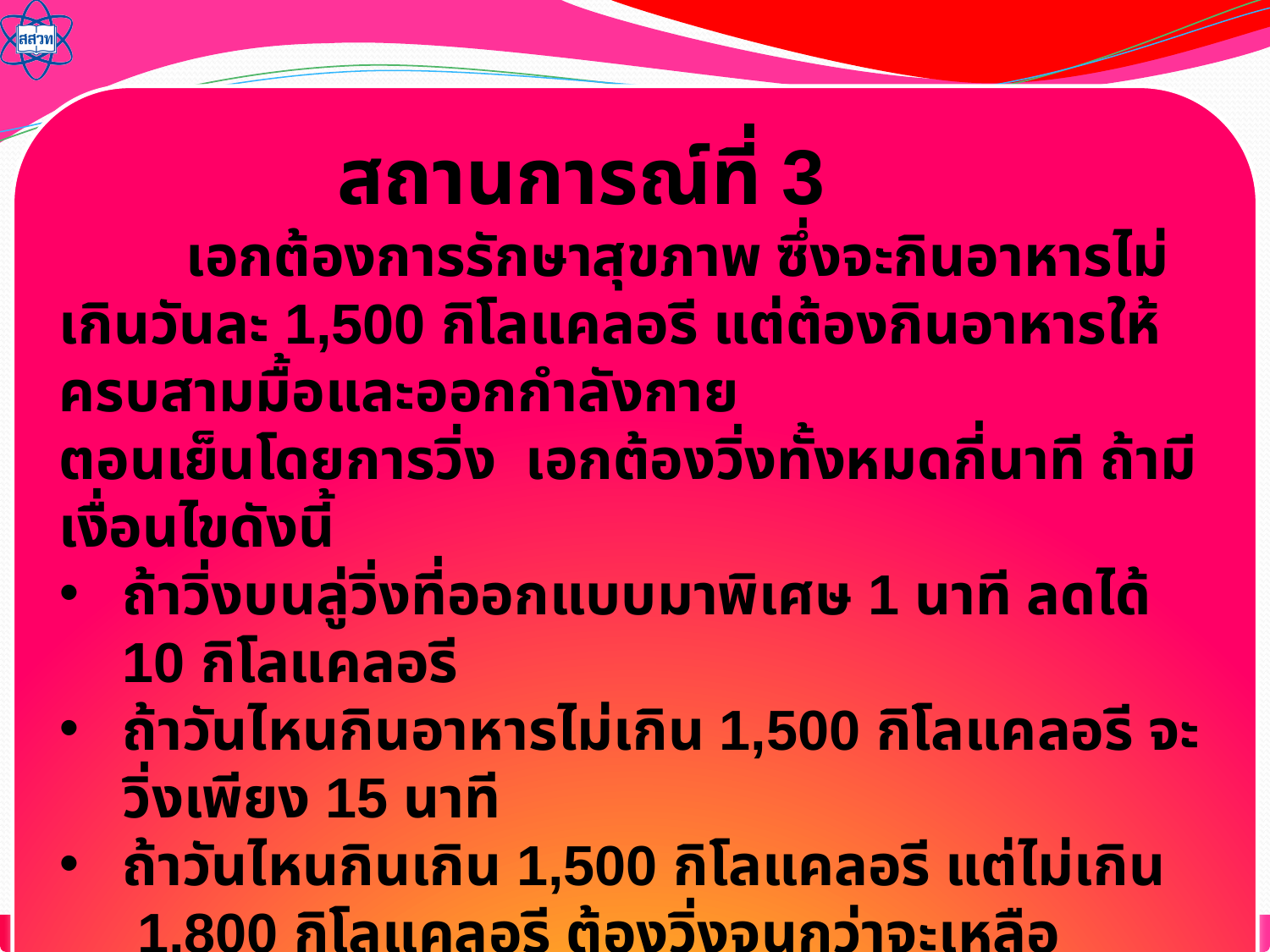

สถานการณ์ที่ 3
	เอกต้องการรักษาสุขภาพ ซึ่งจะกินอาหารไม่เกินวันละ 1,500 กิโลแคลอรี แต่ต้องกินอาหารให้ครบสามมื้อและออกกำลังกาย
ตอนเย็นโดยการวิ่ง  เอกต้องวิ่งทั้งหมดกี่นาที ถ้ามีเงื่อนไขดังนี้
ถ้าวิ่งบนลู่วิ่งที่ออกแบบมาพิเศษ 1 นาที ลดได้ 10 กิโลแคลอรี
ถ้าวันไหนกินอาหารไม่เกิน 1,500 กิโลแคลอรี จะวิ่งเพียง 15 นาที
ถ้าวันไหนกินเกิน 1,500 กิโลแคลอรี แต่ไม่เกิน 1,800 กิโลแคลอรี ต้องวิ่งจนกว่าจะเหลือ 1,500 กิโลแคลอรี โดยต้องวิ่งไม่ต่ำกว่า                       15 นาที
ถ้าเกินกว่า 1,800 กิโลแคลอรี จะวิ่งเป็นเวลา 60 นาที